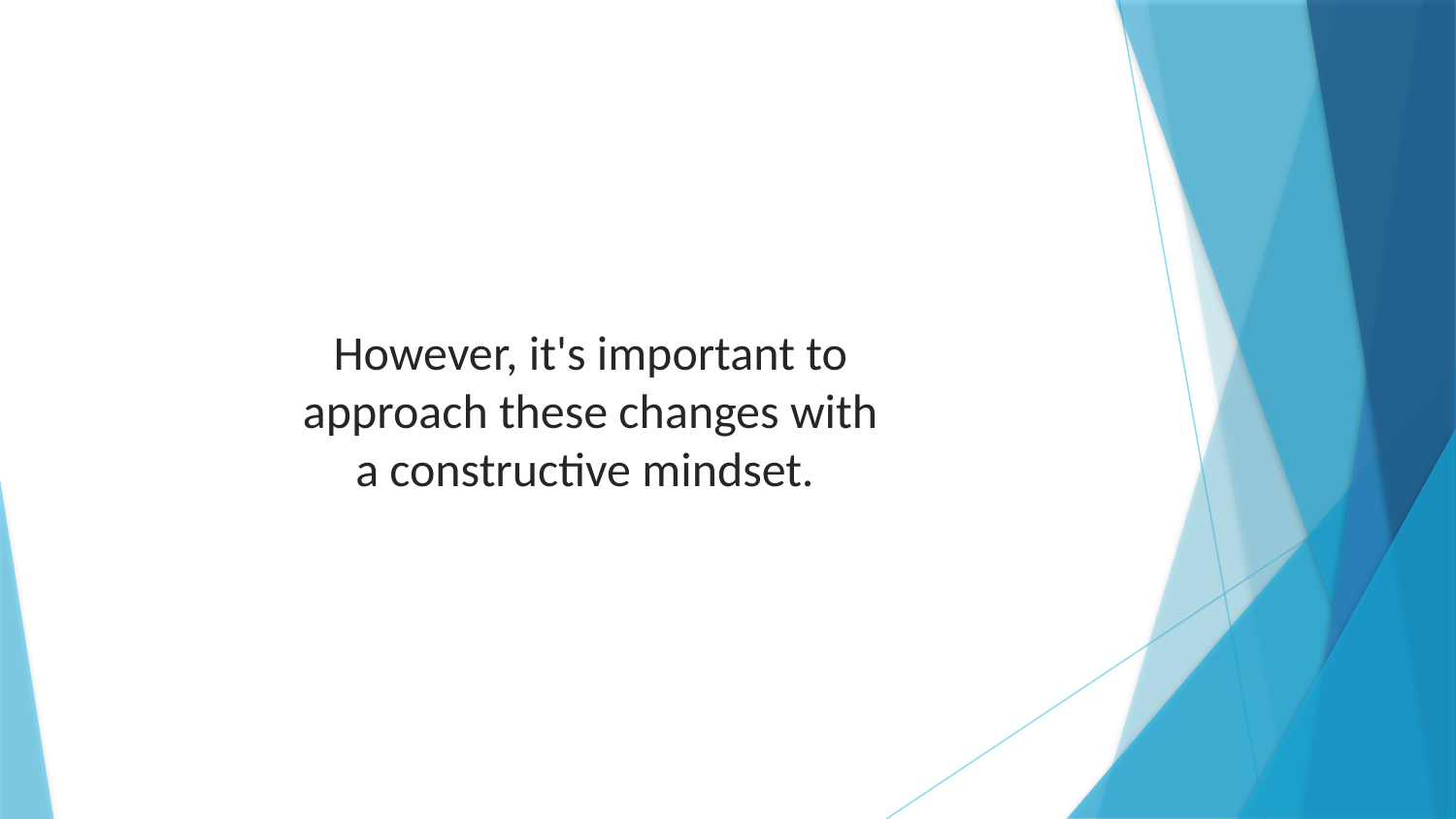

However, it's important to approach these changes with a constructive mindset.